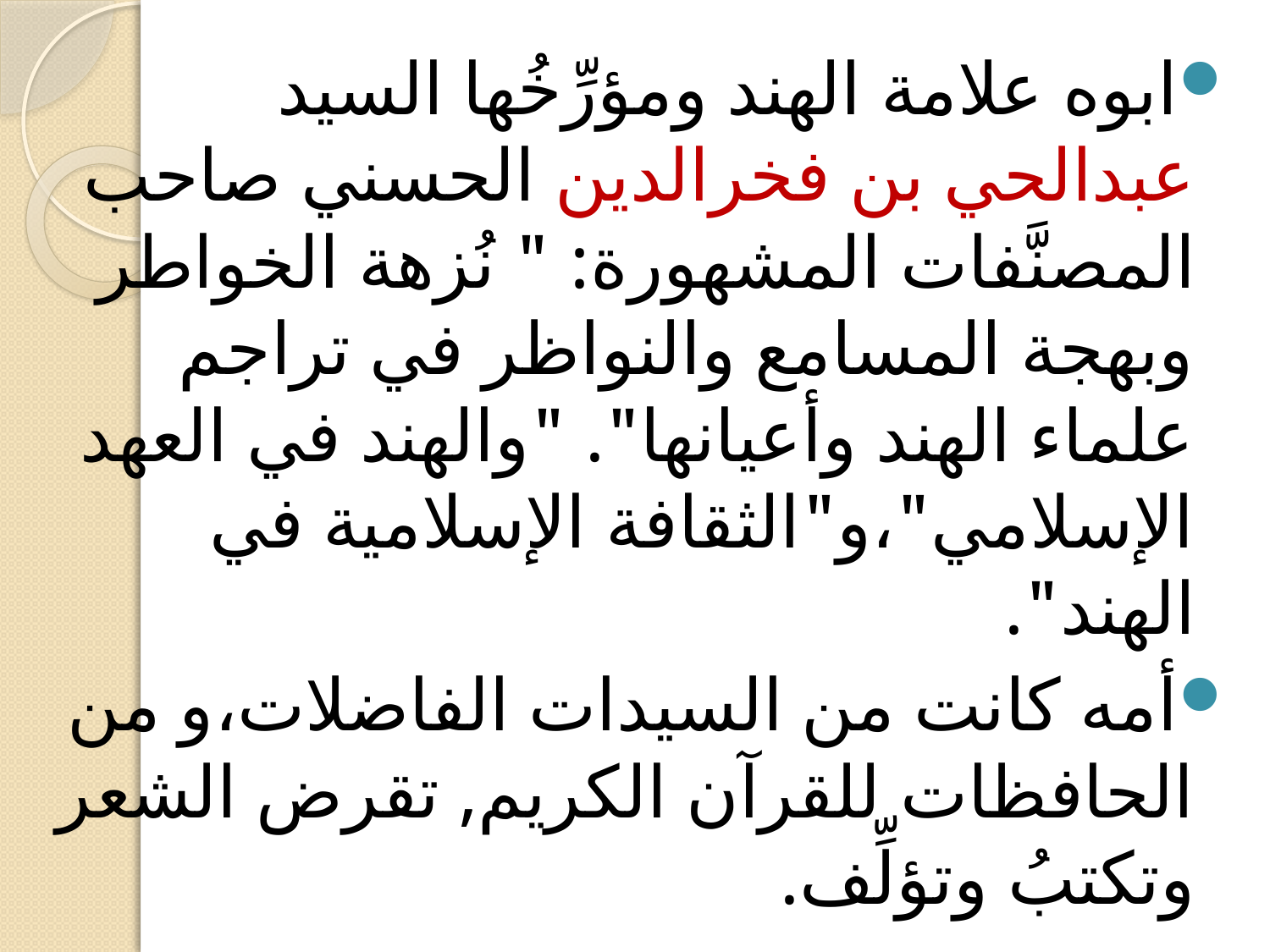

ابوه علامة الهند ومؤرِّخُها السيد عبدالحي بن فخرالدين الحسني صاحب المصنَّفات المشهورة: " نُزهة الخواطر وبهجة المسامع والنواظر في تراجم علماء الهند وأعيانها". "والهند في العهد الإسلامي"،و"الثقافة الإسلامية في الهند".
أمه كانت من السيدات الفاضلات،و من الحافظات للقرآن الكريم, تقرض الشعر وتكتبُ وتؤلِّف.